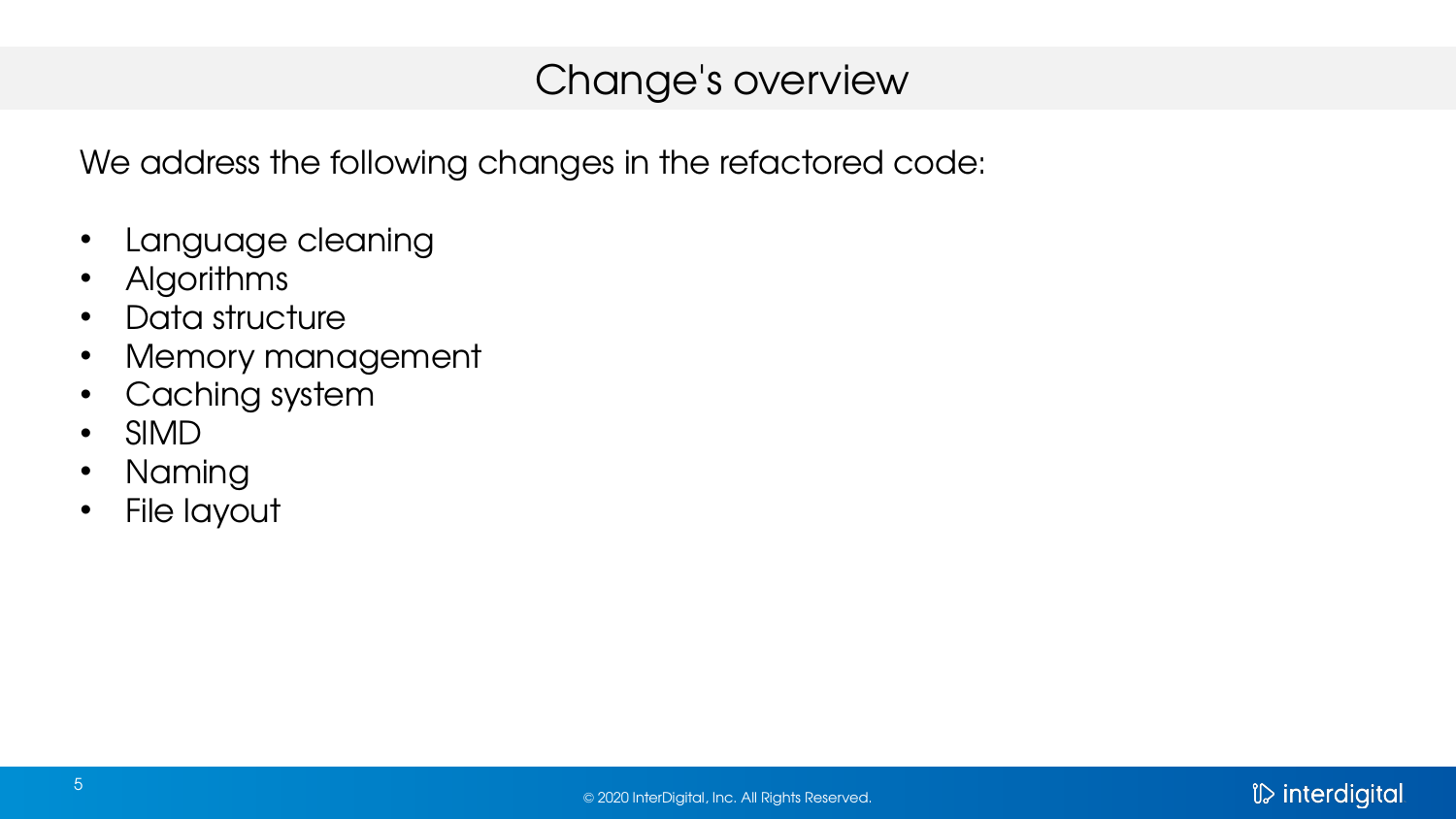

Change's overview
We address the following changes in the refactored code:

Language cleaning
Algorithms
Data structure
Memory management
Caching system
SIMD
Naming
File layout
5
© 2020 InterDigital, Inc. All Rights Reserved.